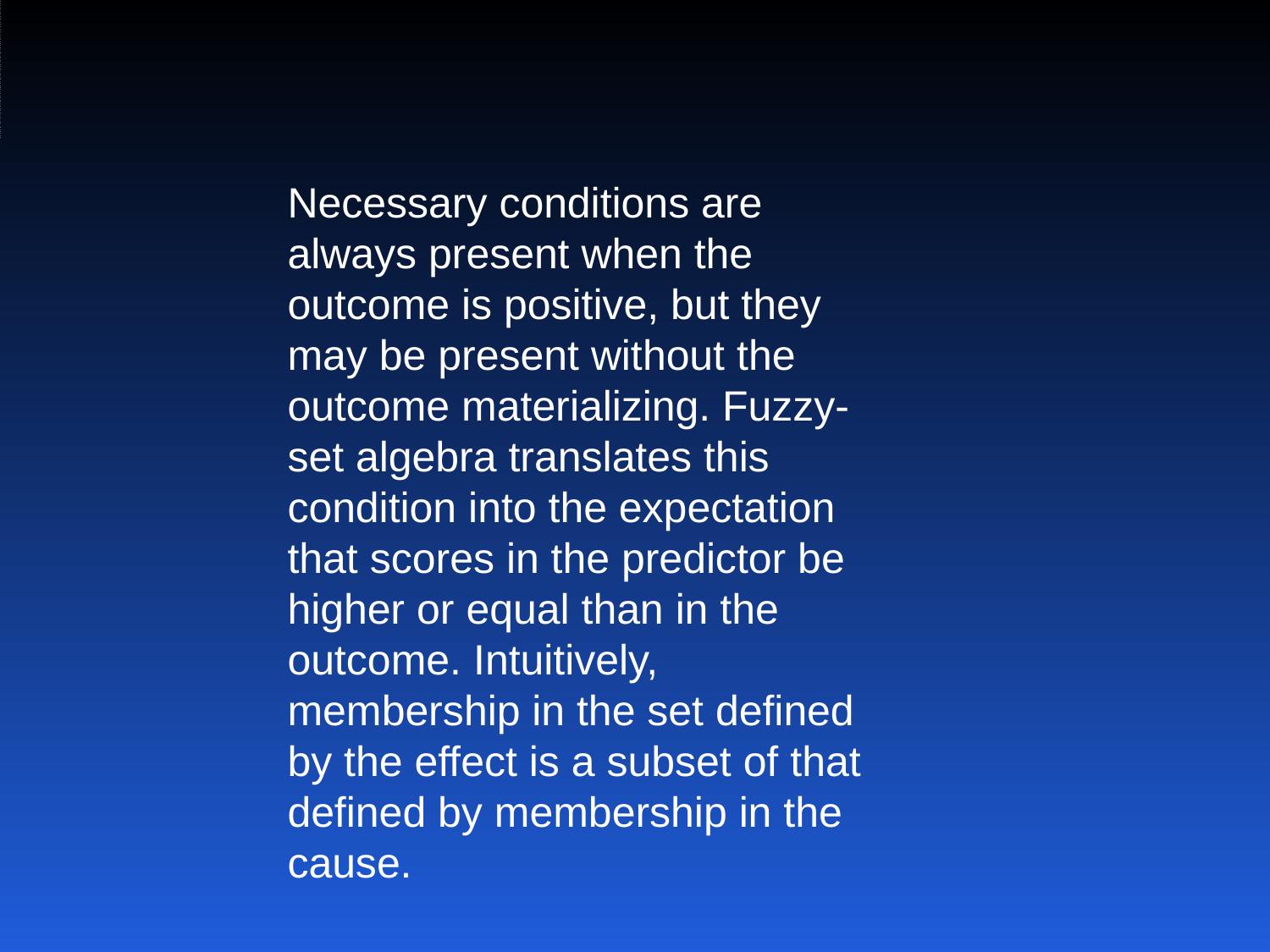

# Necessary conditions are always present when the outcome is positive, but the...
Necessary conditions are always present when the outcome is positive, but they may be present without the outcome materializing. Fuzzy-set algebra translates this condition into the expectation that scores in the predictor be higher or equal than in the outcome. Intuitively, membership in the set defined by the effect is a subset of that defined by membership in the cause.